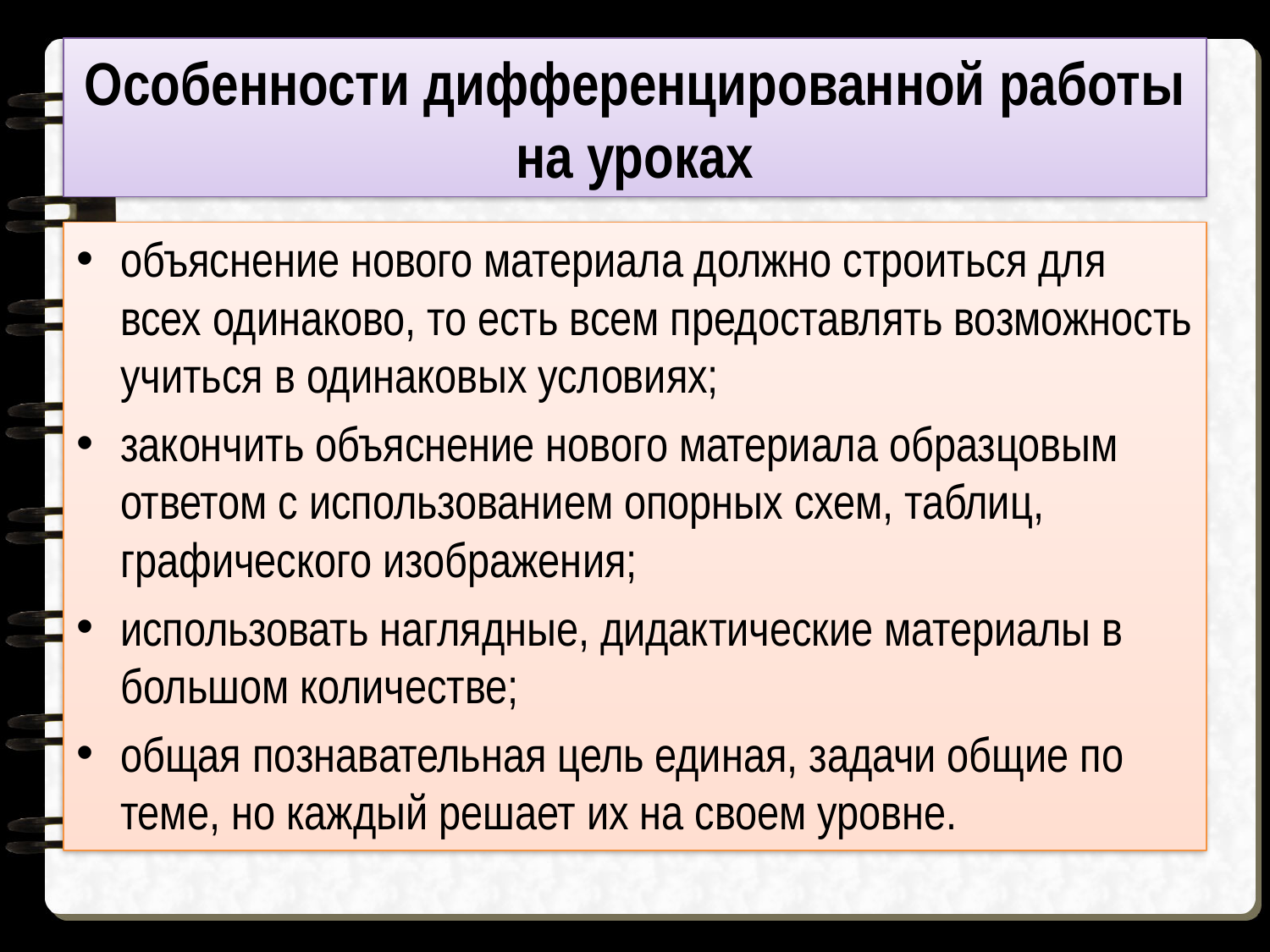

# Особенности дифференцированной работы на уроках
объяснение нового материала должно строиться для всех одинаково, то есть всем предоставлять возможность учиться в одинаковых условиях;
закончить объяснение нового материала образцовым ответом с использованием опорных схем, таблиц, графического изображения;
использовать наглядные, дидактические материалы в большом количестве;
общая познавательная цель единая, задачи общие по теме, но каждый решает их на своем уровне.